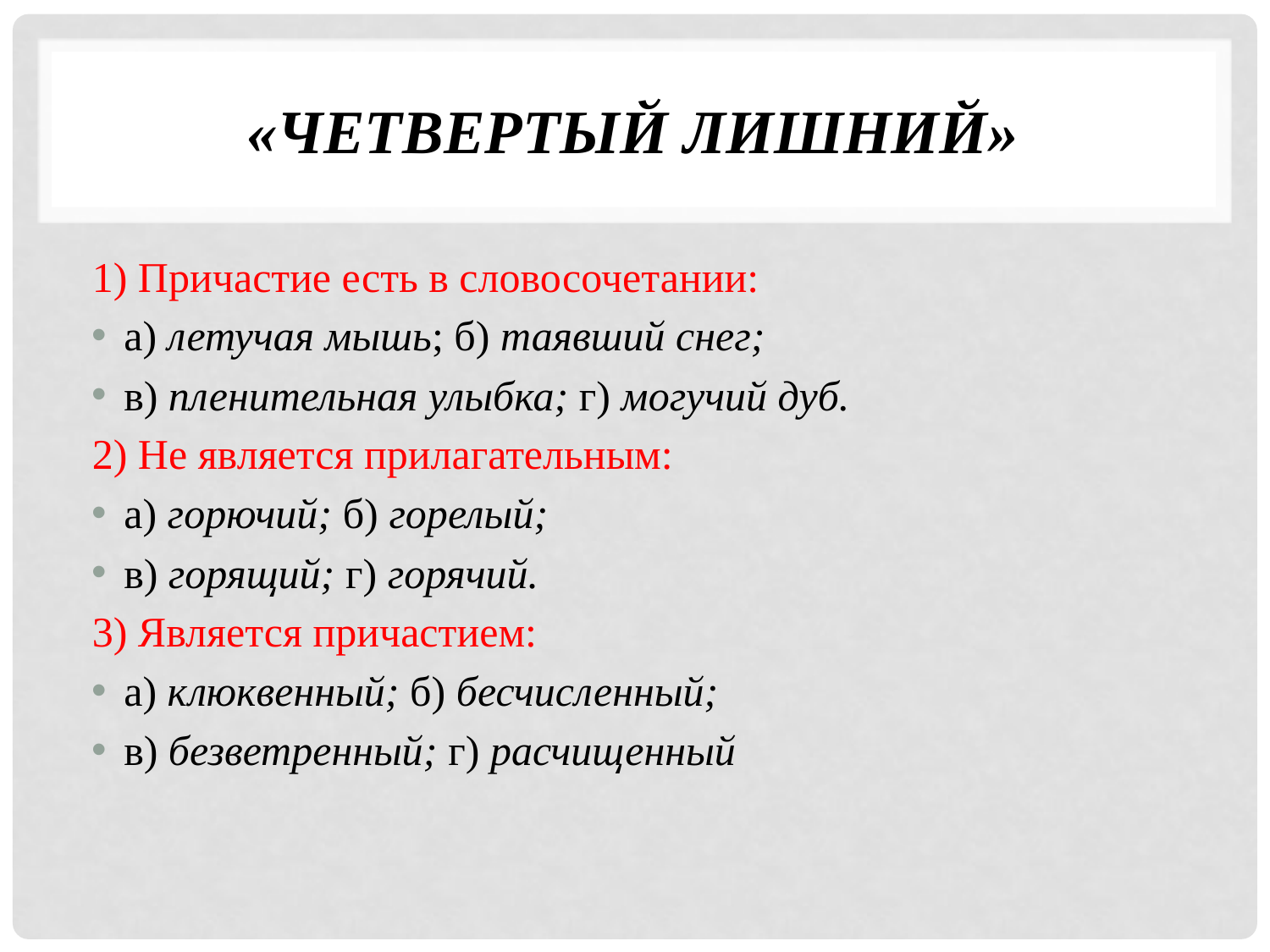

# «Четвертый лишний»
1) Причастие есть в словосочетании:
а) летучая мышь; б) таявший снег;
в) пленительная улыбка; г) могучий дуб.
2) Не является прилагательным:
а) горючий; б) горелый;
в) горящий; г) горячий.
3) Является причастием:
а) клюквенный; б) бесчисленный;
в) безветренный; г) расчищенный